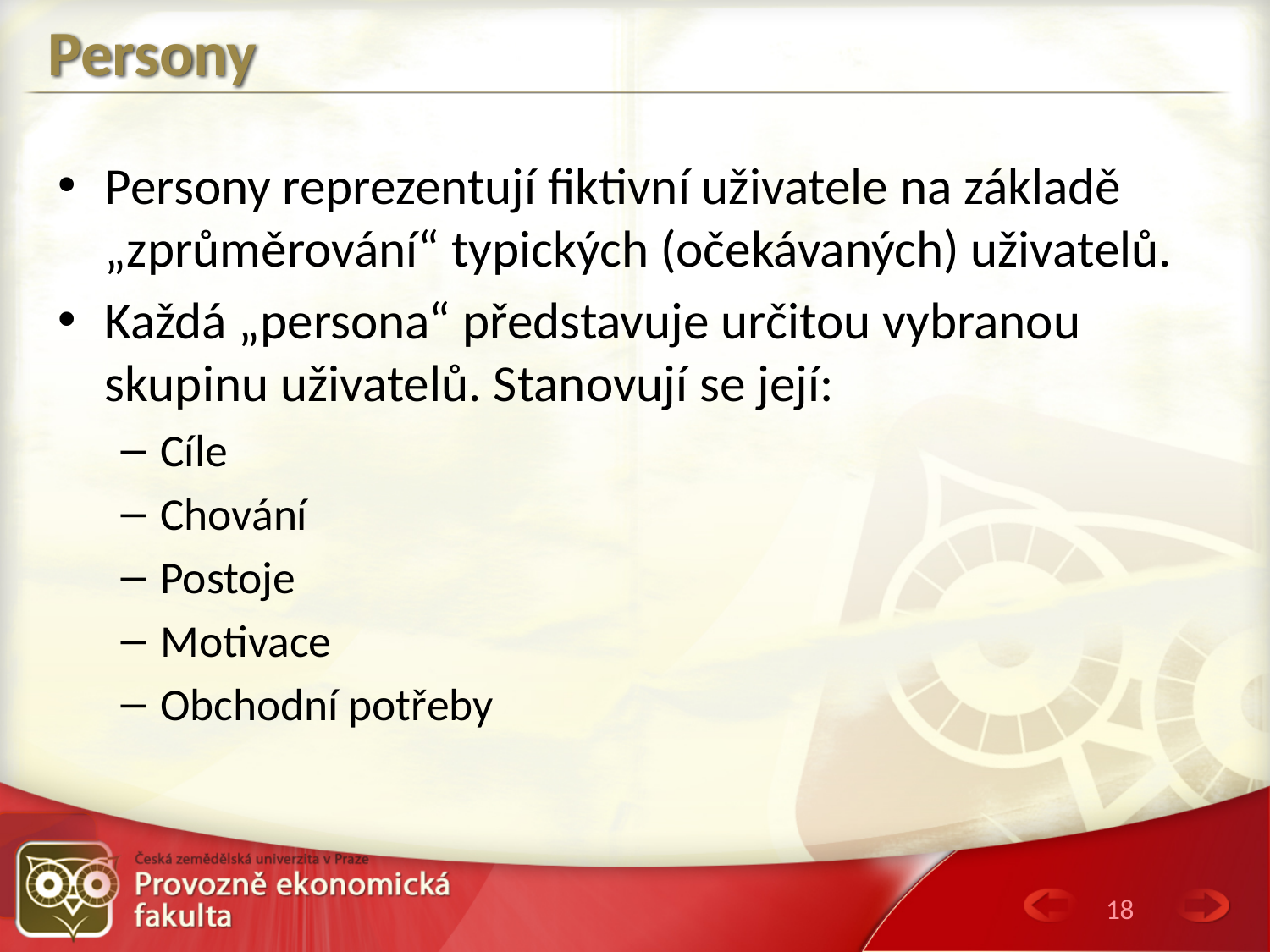

# Persony
Persony reprezentují fiktivní uživatele na základě „zprůměrování“ typických (očekávaných) uživatelů.
Každá „persona“ představuje určitou vybranou skupinu uživatelů. Stanovují se její:
Cíle
Chování
Postoje
Motivace
Obchodní potřeby